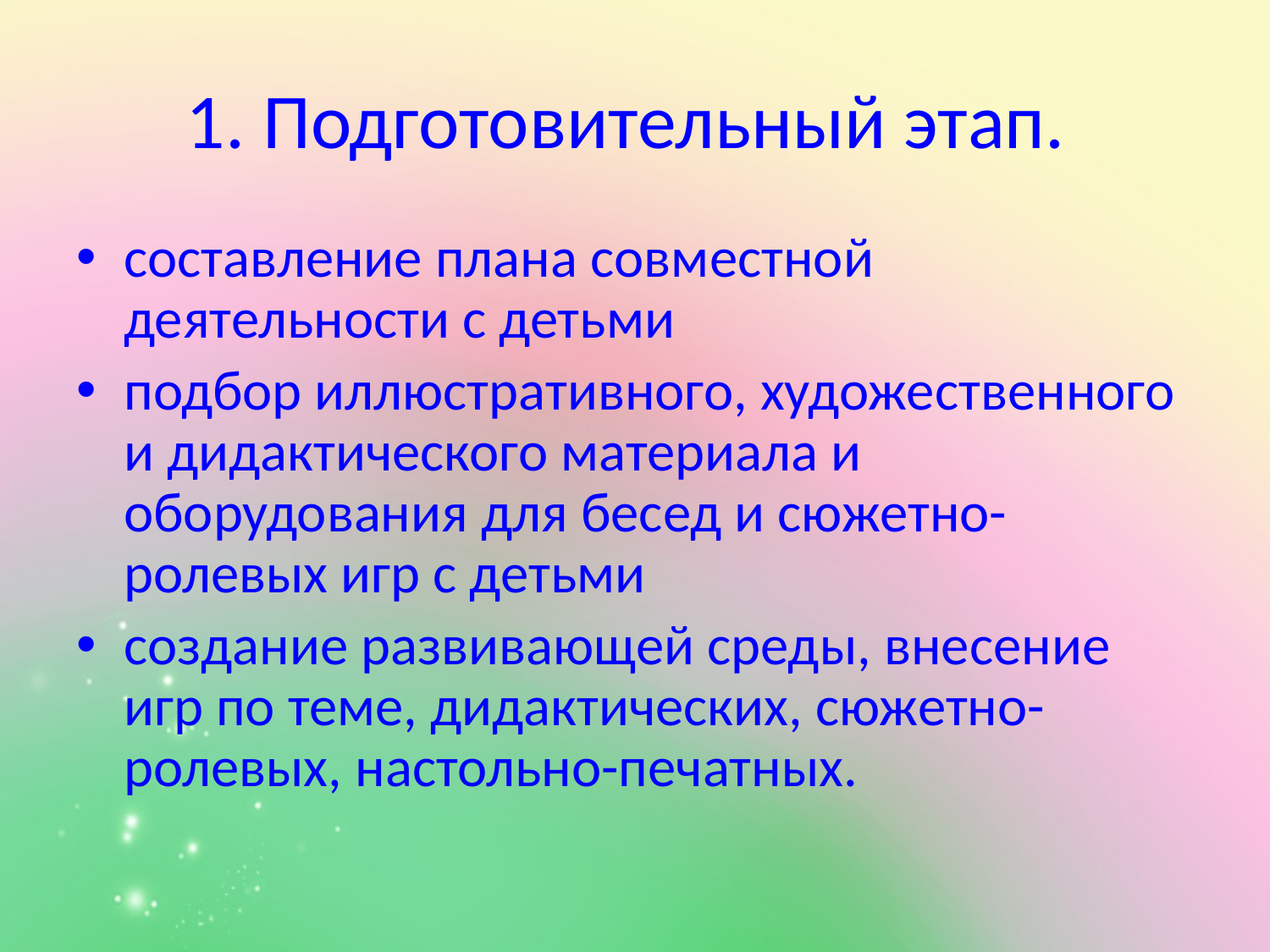

1. Подготовительный этап.
составление плана совместной деятельности с детьми
подбор иллюстративного, художественного и дидактического материала и оборудования для бесед и сюжетно-ролевых игр с детьми
создание развивающей среды, внесение игр по теме, дидактических, сюжетно-ролевых, настольно-печатных.